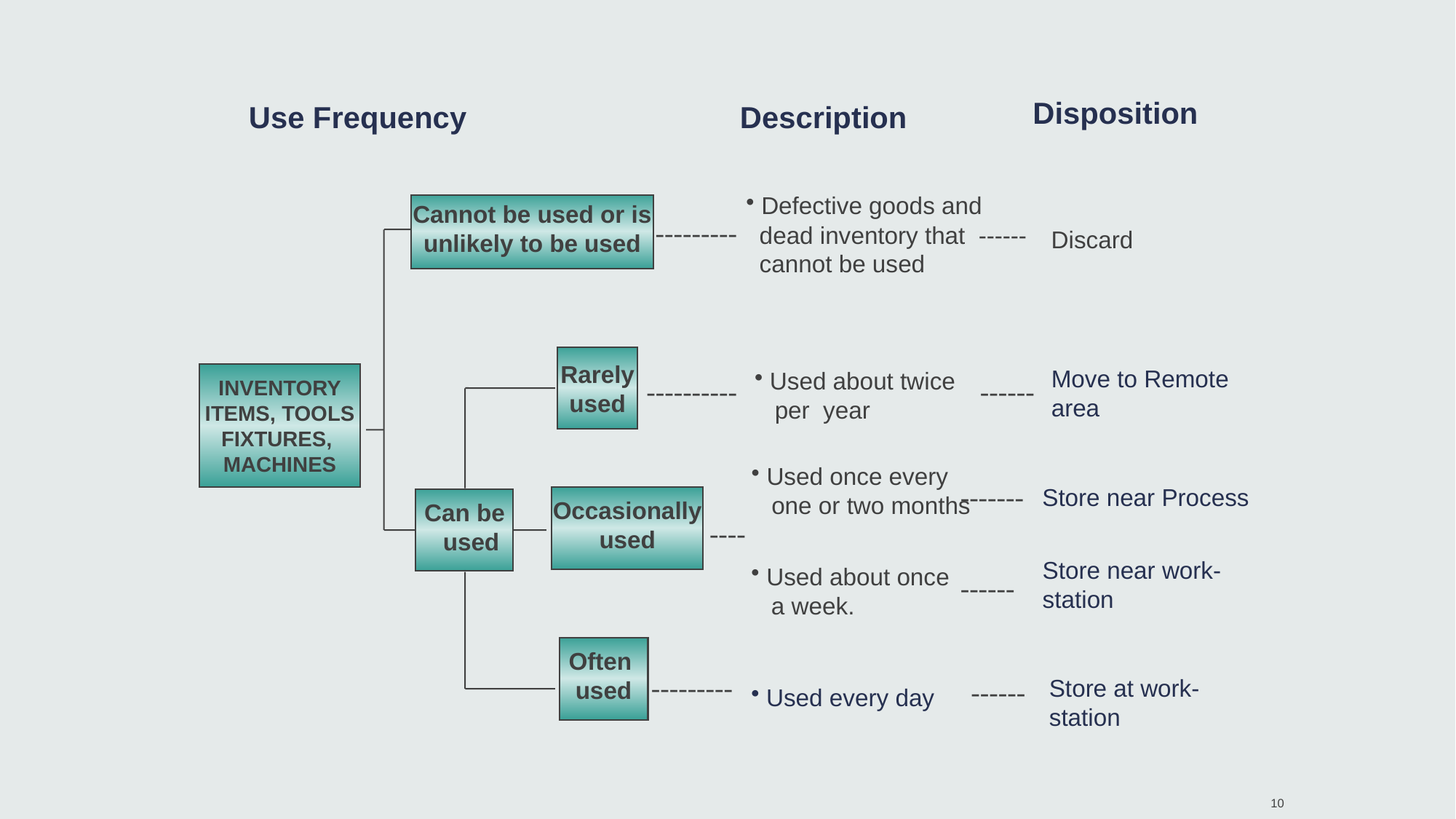

Disposition
Use Frequency
Description
 Defective goods and
  dead inventory that  ------
  cannot be used
Cannot be used or is
unlikely to be used

---------
Discard

Rarely
used
Move to Remote
area
 Used about twice
   per  year

----------
------
INVENTORY
ITEMS, TOOLS
FIXTURES,
MACHINES

 Used once every
   one or two months
-------
Store near Process

Occasionally
used

Can be
  used
----

Store near work-
station
 Used about once
   a week.
------

Often
used
---------
 Store at work-
 station
------
 Used every day

10